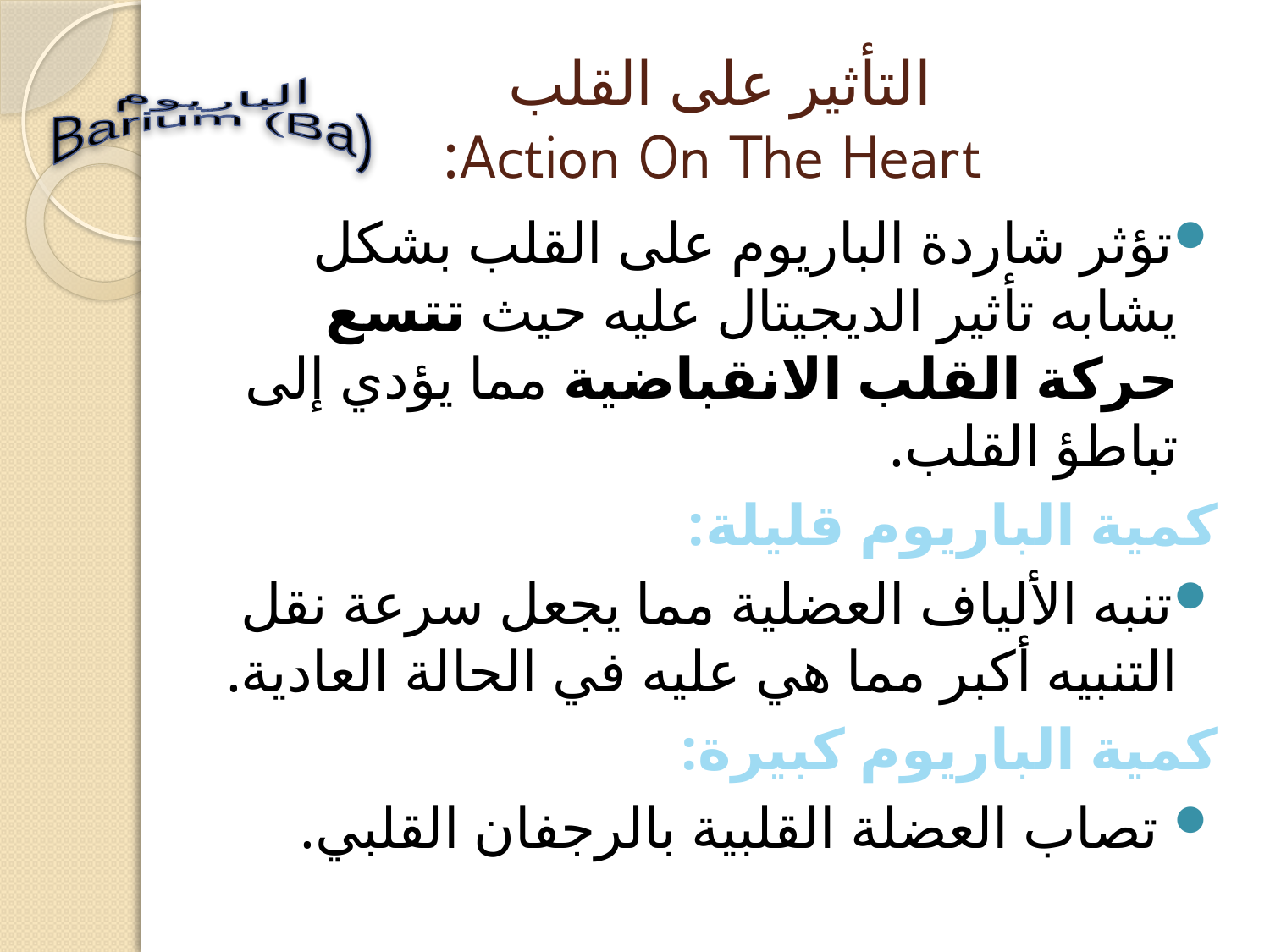

# التأثير على القلب Action On The Heart:
الباريوم
Barium (Ba)
تؤثر شاردة الباريوم على القلب بشكل يشابه تأثير الديجيتال عليه حيث تتسع حركة القلب الانقباضية مما يؤدي إلى تباطؤ القلب.
كمية الباريوم قليلة:
تنبه الألياف العضلية مما يجعل سرعة نقل التنبيه أكبر مما هي عليه في الحالة العادية.
كمية الباريوم كبيرة:
 تصاب العضلة القلبية بالرجفان القلبي.